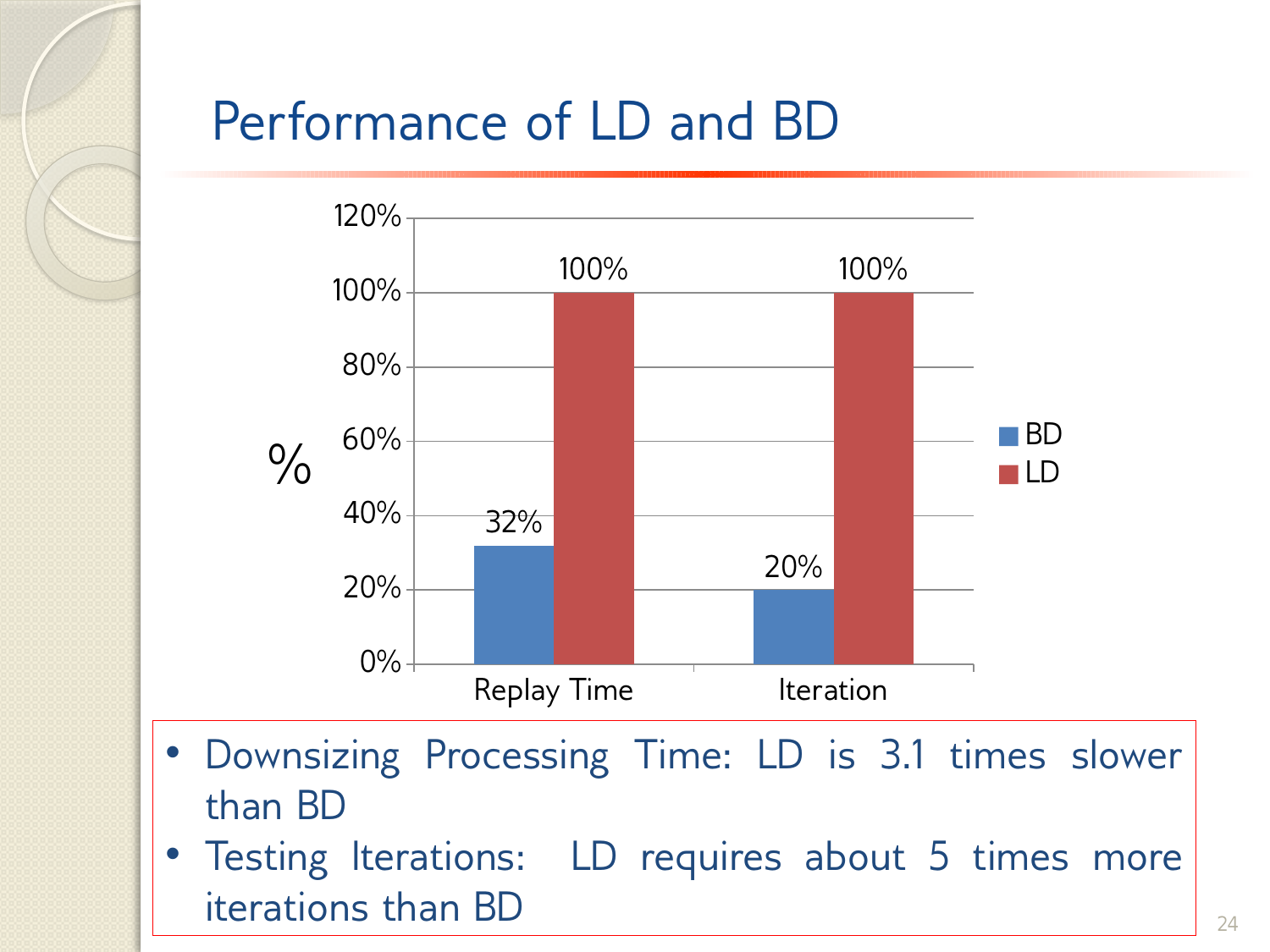

# Performance of LD and BD

### Chart

| Category | BD | LD |
|---|---|---|
| Replay Time | 0.319512195121951 | 1.0 |
| Iteration | 0.2 | 1.0 |
%
Downsizing Processing Time: LD is 3.1 times slower than BD
Testing Iterations:  LD requires about 5 times more iterations than BD
24